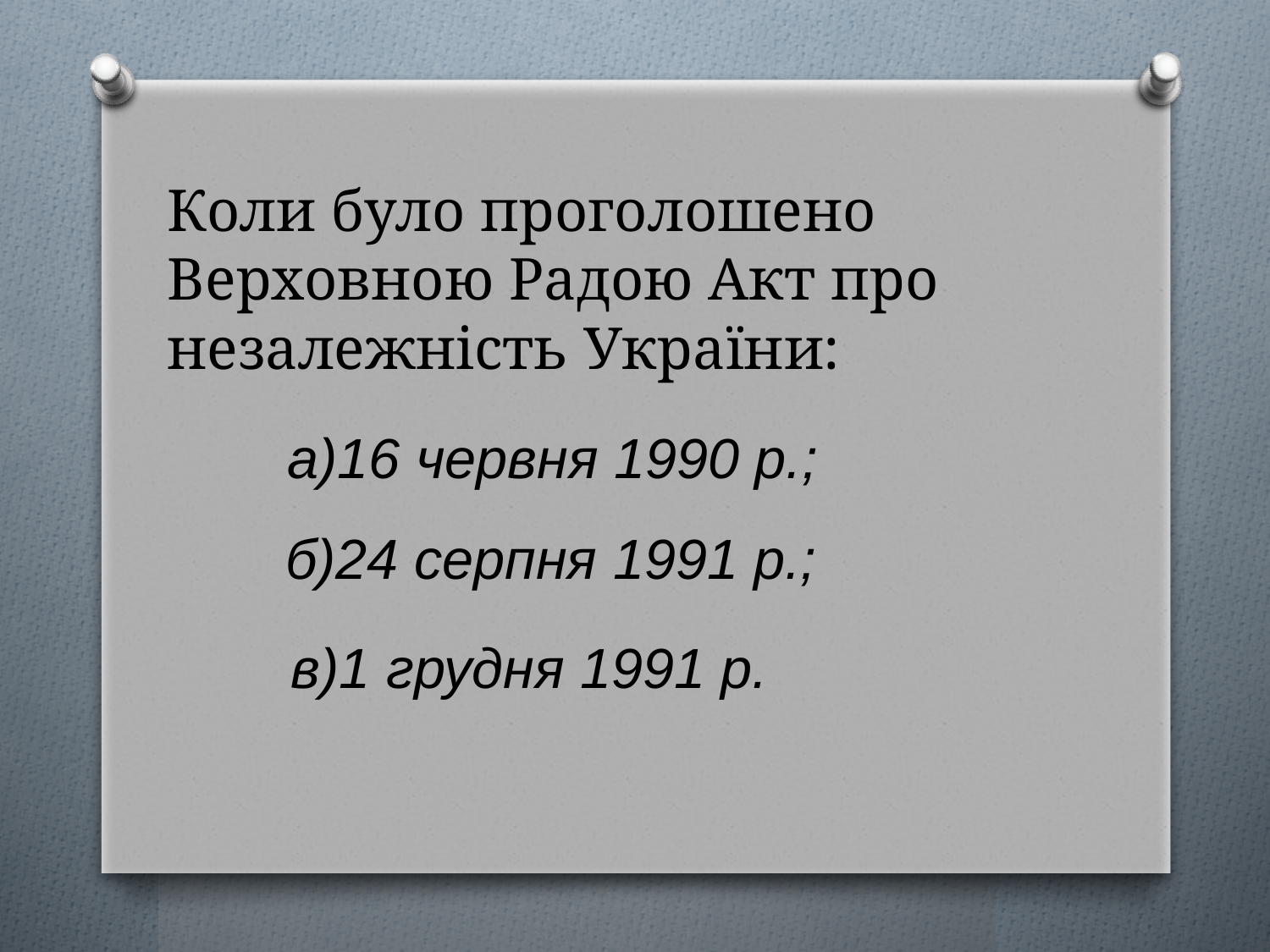

# Коли було проголошено Верховною Радою Акт про незалежність України:
а)16 червня 1990 р.;

б)24 серпня 1991 р.;
в)1 грудня 1991 р.